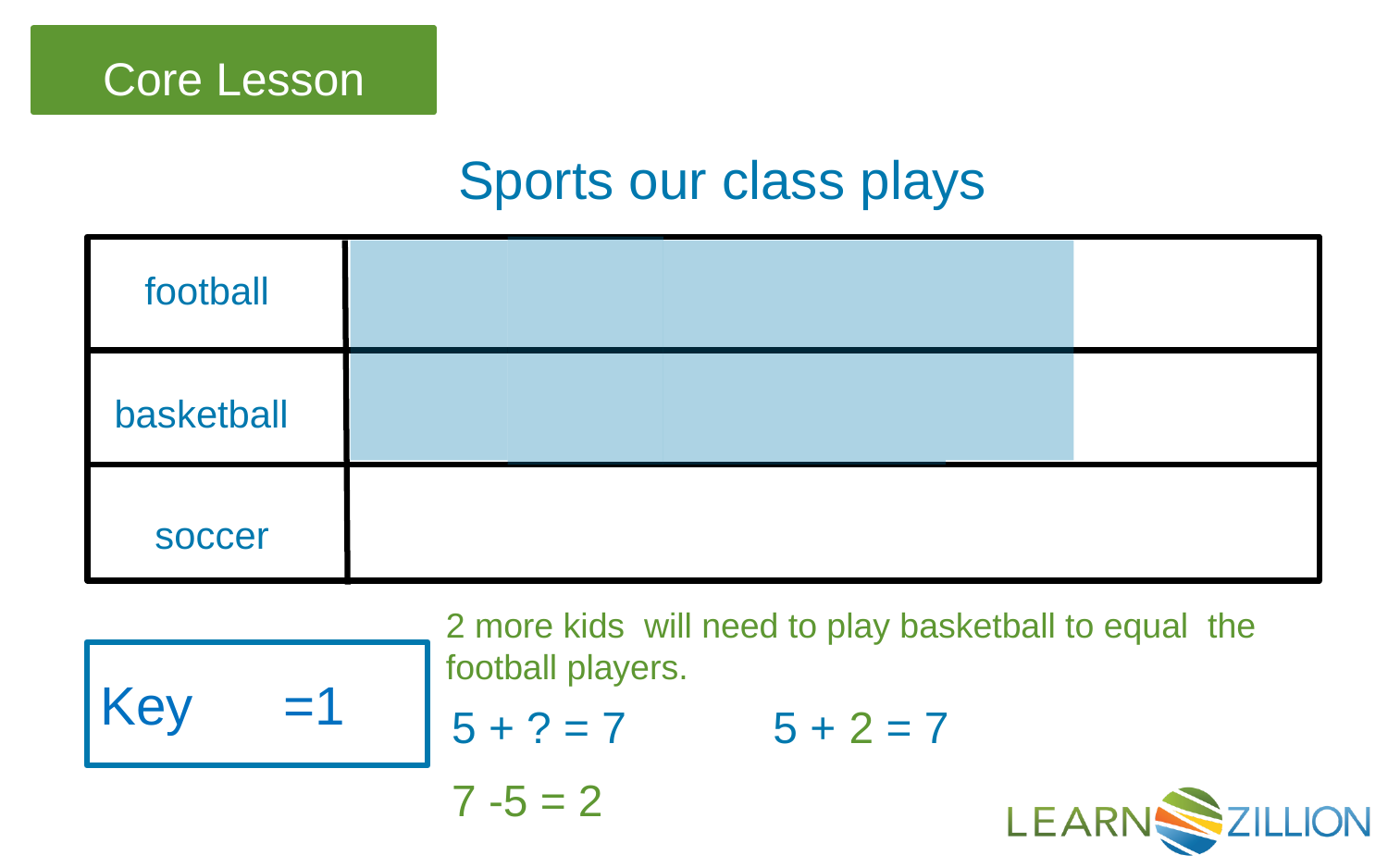

Sports our class plays

football
basketball
soccer
2 more kids  will need to play basketball to equal  the football players.

Key      =1
5 + ? = 7            5 + 2 = 7
7 -5 = 2